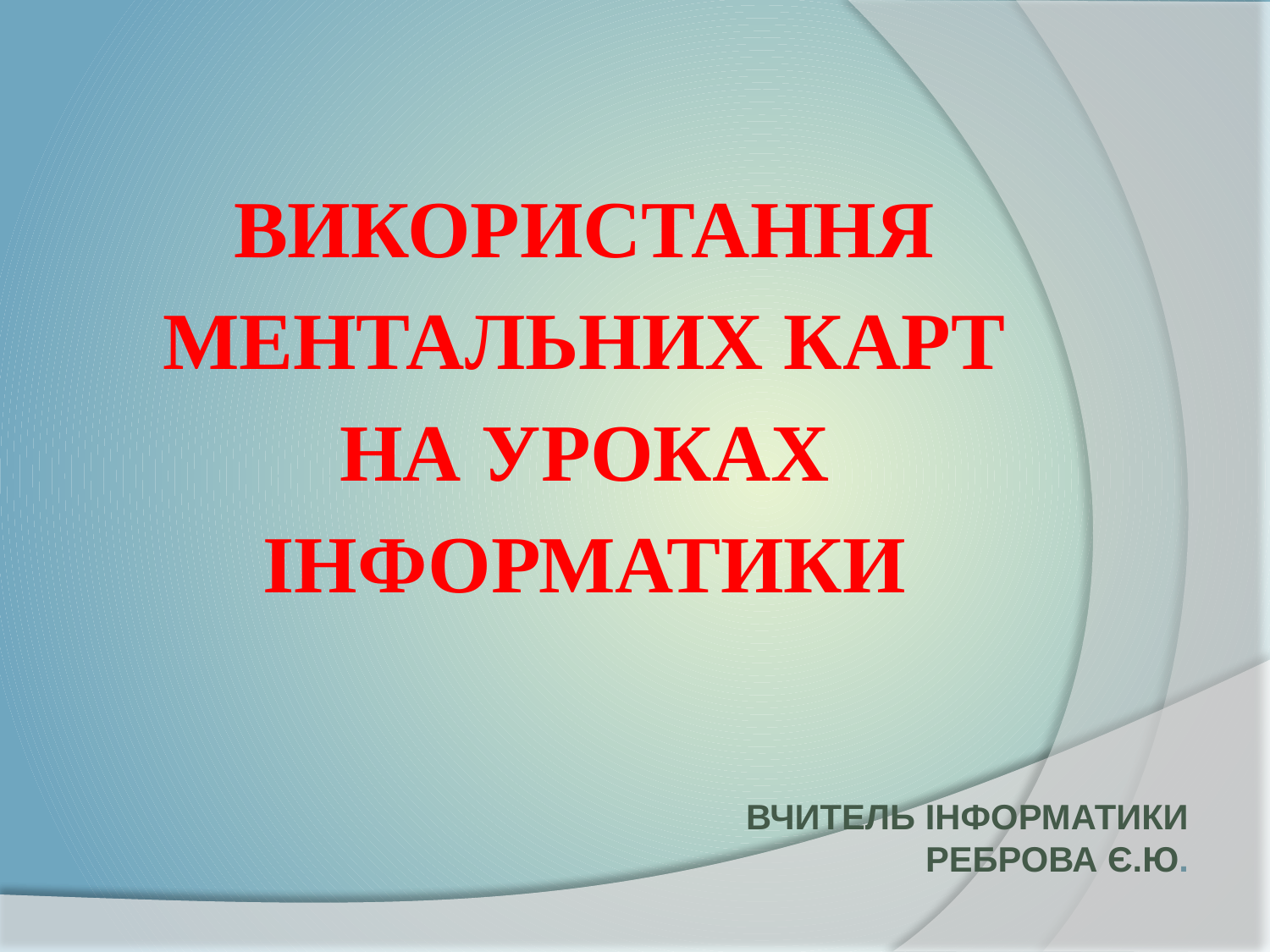

# Використання ментальних карт на уроках інформатики
Вчитель інформатики
Реброва Є.Ю.